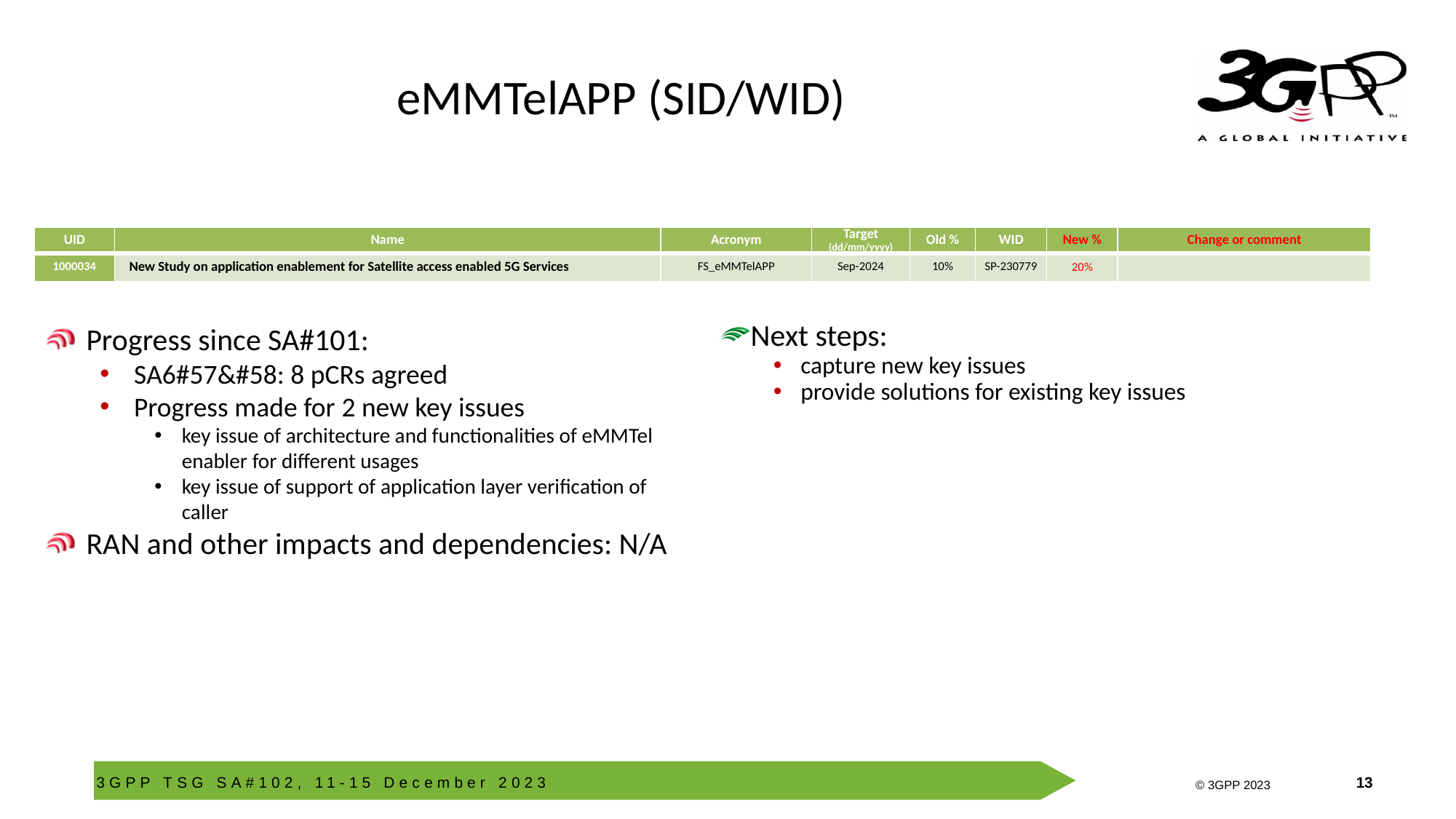

# eMMTelAPP (SID/WID)
| UID | Name | Acronym | Target (dd/mm/yyyy) | Old % | WID | New % | Change or comment |
| --- | --- | --- | --- | --- | --- | --- | --- |
| 1000034 | New Study on application enablement for Satellite access enabled 5G Services | FS\_eMMTelAPP | Sep-2024 | 10% | SP-230779 | 20% |  |
Progress since SA#101:
SA6#57&#58: 8 pCRs agreed
Progress made for 2 new key issues
key issue of architecture and functionalities of eMMTel enabler for different usages
key issue of support of application layer verification of caller
RAN and other impacts and dependencies: N/A

Next steps:
capture new key issues
provide solutions for existing key issues